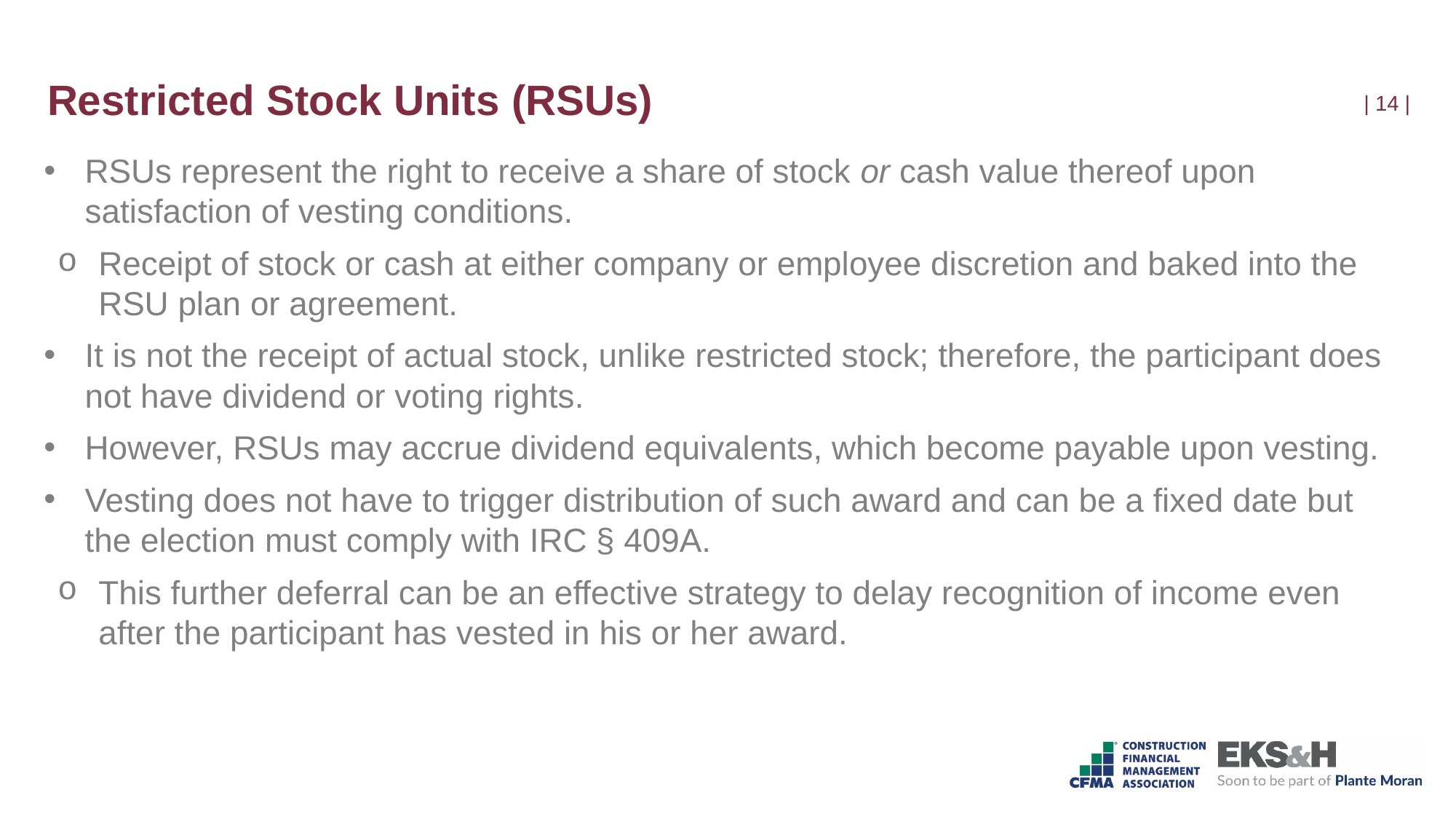

# Restricted Stock Units (RSUs)
| 14 |
RSUs represent the right to receive a share of stock or cash value thereof upon satisfaction of vesting conditions.
Receipt of stock or cash at either company or employee discretion and baked into the RSU plan or agreement.
It is not the receipt of actual stock, unlike restricted stock; therefore, the participant does not have dividend or voting rights.
However, RSUs may accrue dividend equivalents, which become payable upon vesting.
Vesting does not have to trigger distribution of such award and can be a fixed date but the election must comply with IRC § 409A.
This further deferral can be an effective strategy to delay recognition of income even after the participant has vested in his or her award.